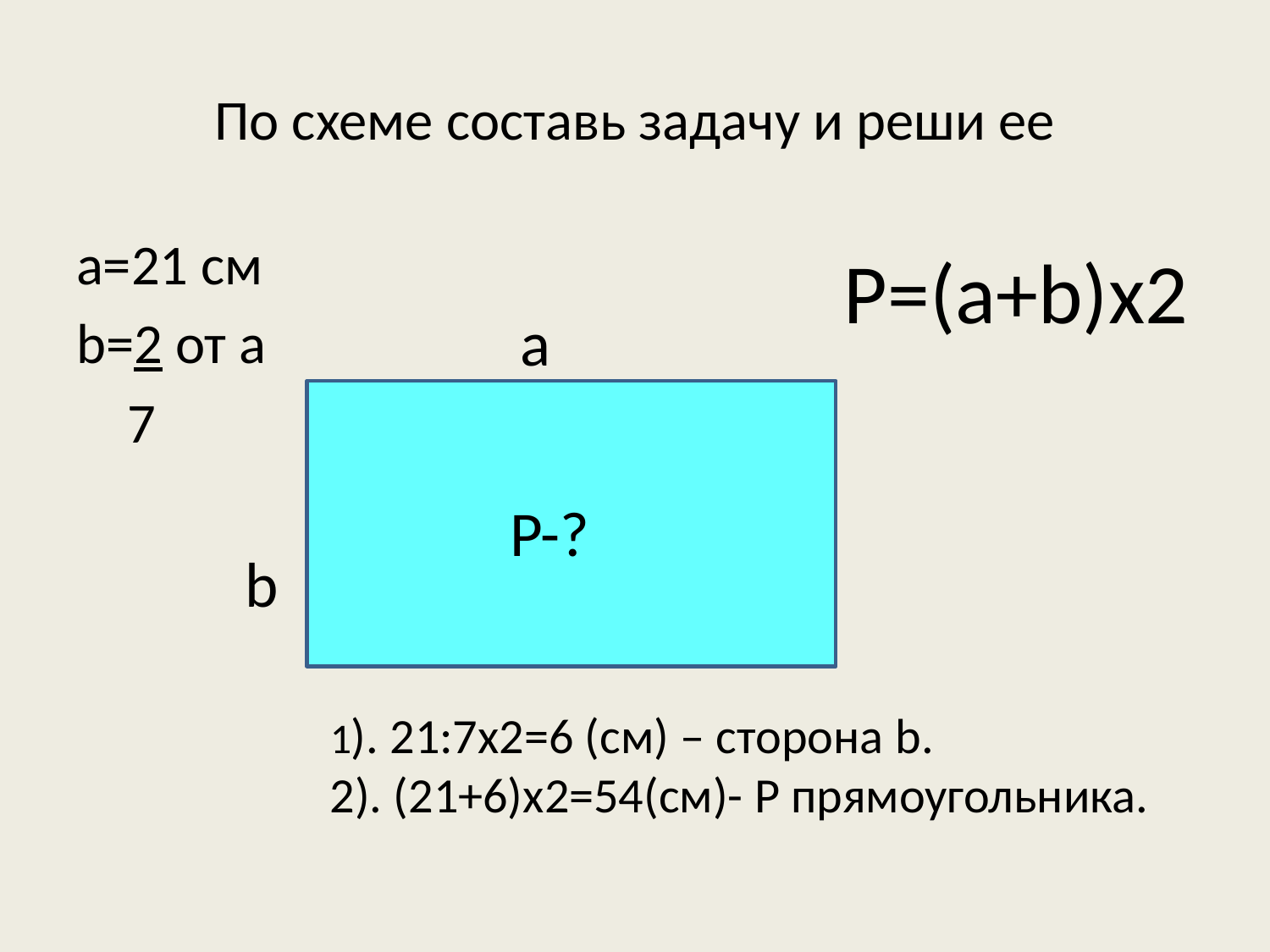

# По схеме составь задачу и реши ее
a=21 см
b=2 от a
    7
P=(a+b)х2
a

P-?
b
1). 21:7х2=6 (см) – сторона b.
2). (21+6)х2=54(см)- P прямоугольника.